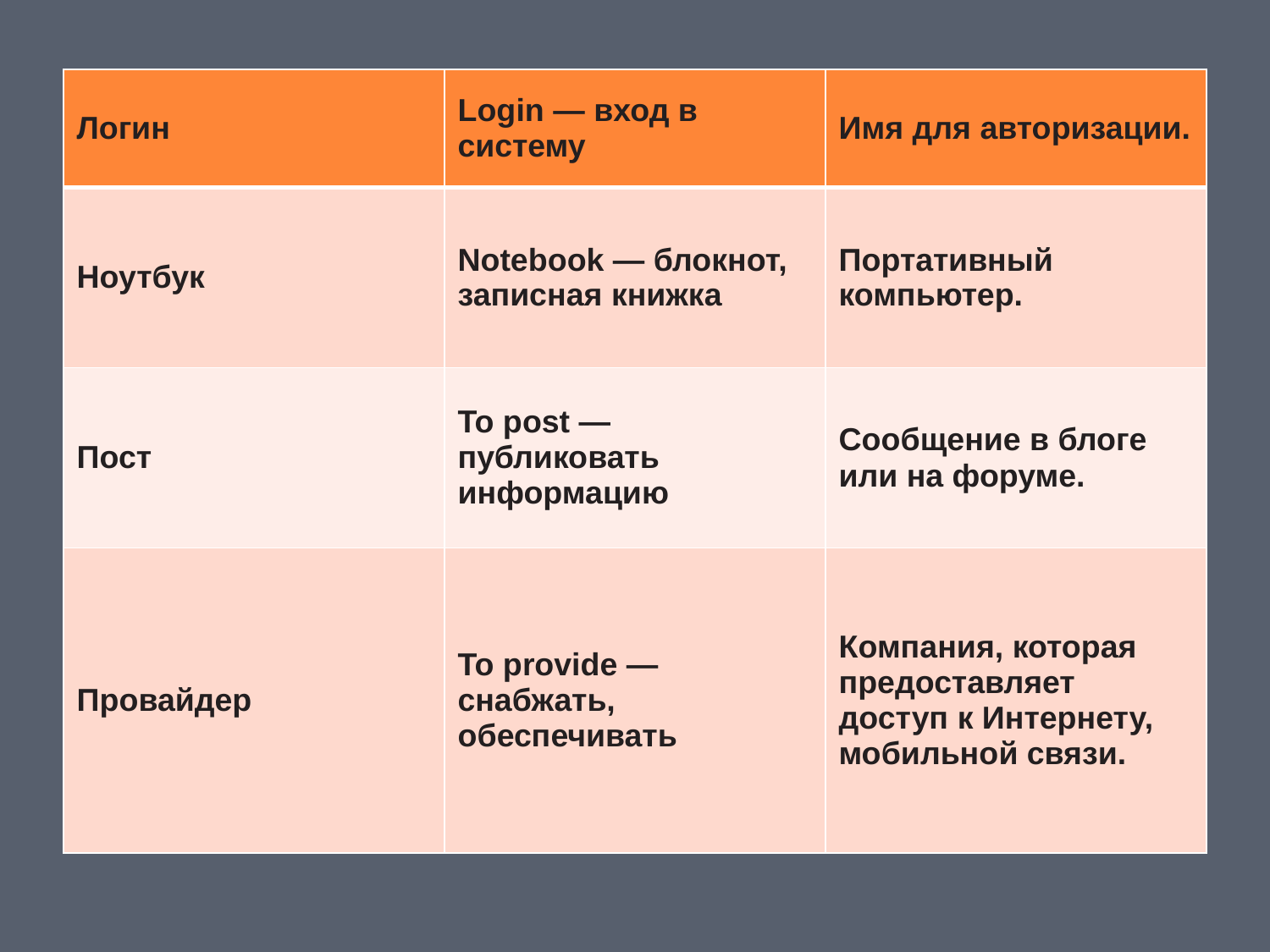

#
| Логин | Login — вход в систему | Имя для авторизации. |
| --- | --- | --- |
| Ноутбук | Notebook — блокнот, записная книжка | Портативный компьютер. |
| Пост | To post — публиковать информацию | Сообщение в блоге или на форуме. |
| Провайдер | To provide — снабжать, обеспечивать | Компания, которая предоставляет доступ к Интернету, мобильной связи. |